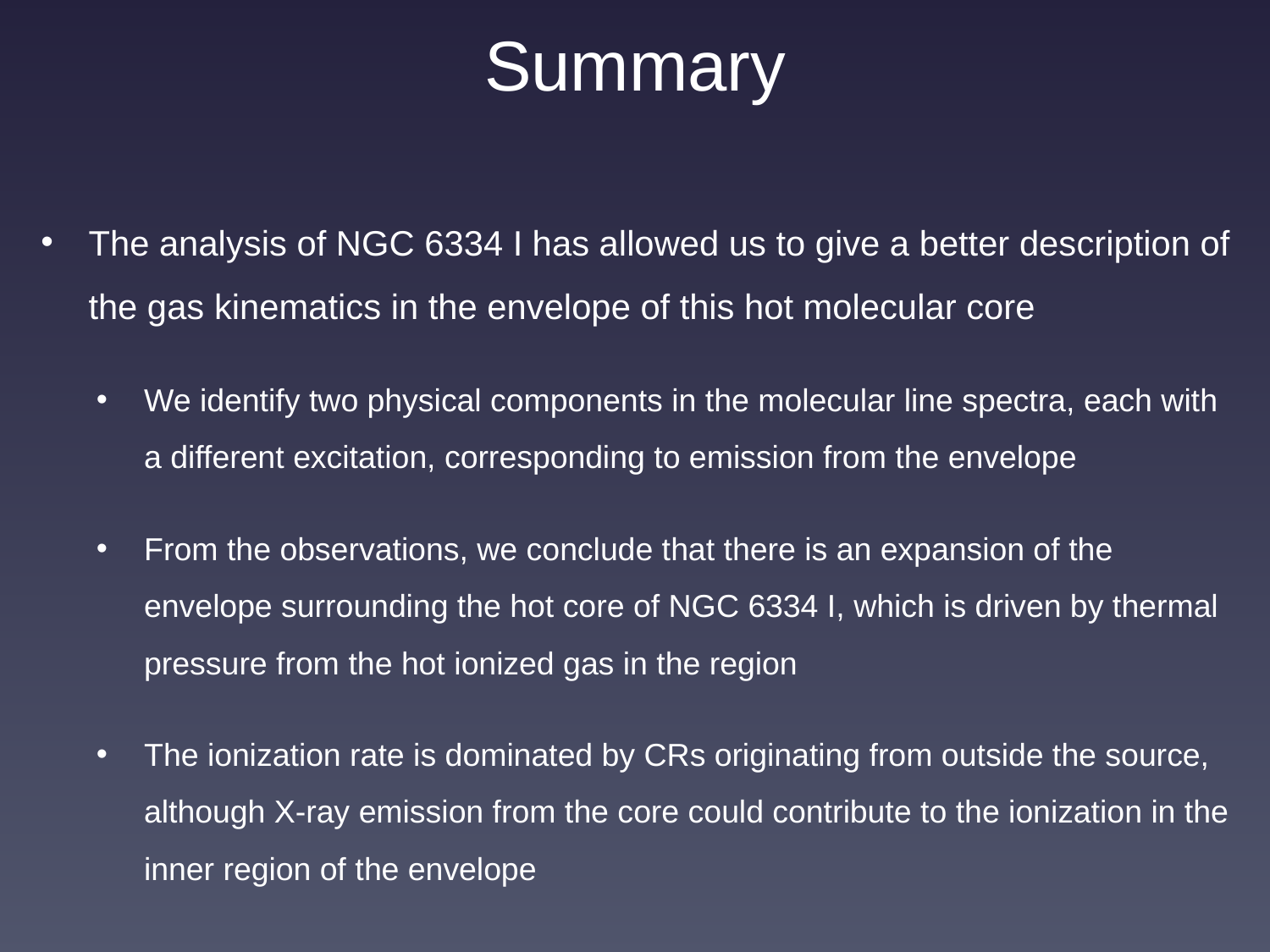

# Summary
The analysis of NGC 6334 I has allowed us to give a better description of the gas kinematics in the envelope of this hot molecular core

We identify two physical components in the molecular line spectra, each with a different excitation, corresponding to emission from the envelope

From the observations, we conclude that there is an expansion of the envelope surrounding the hot core of NGC 6334 I, which is driven by thermal pressure from the hot ionized gas in the region

The ionization rate is dominated by CRs originating from outside the source, although X-ray emission from the core could contribute to the ionization in the inner region of the envelope